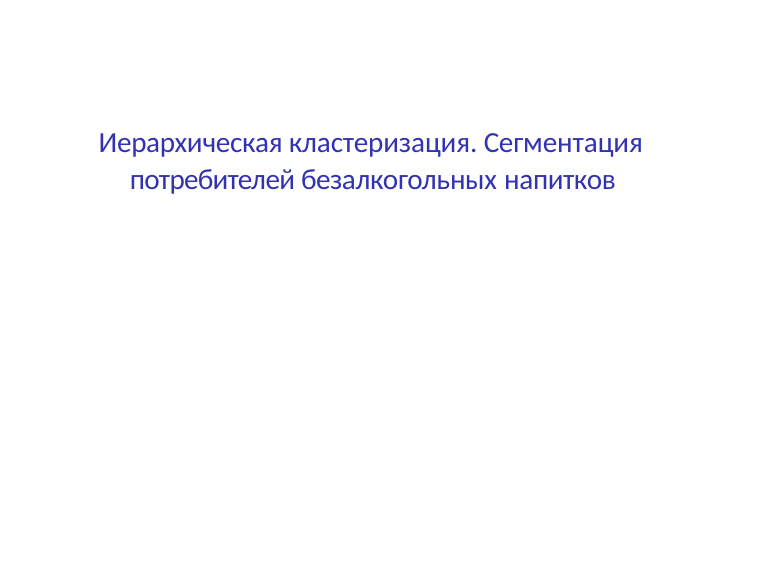

# Иерархическая кластеризация. Сегментация  потребителей безалкогольных напитков